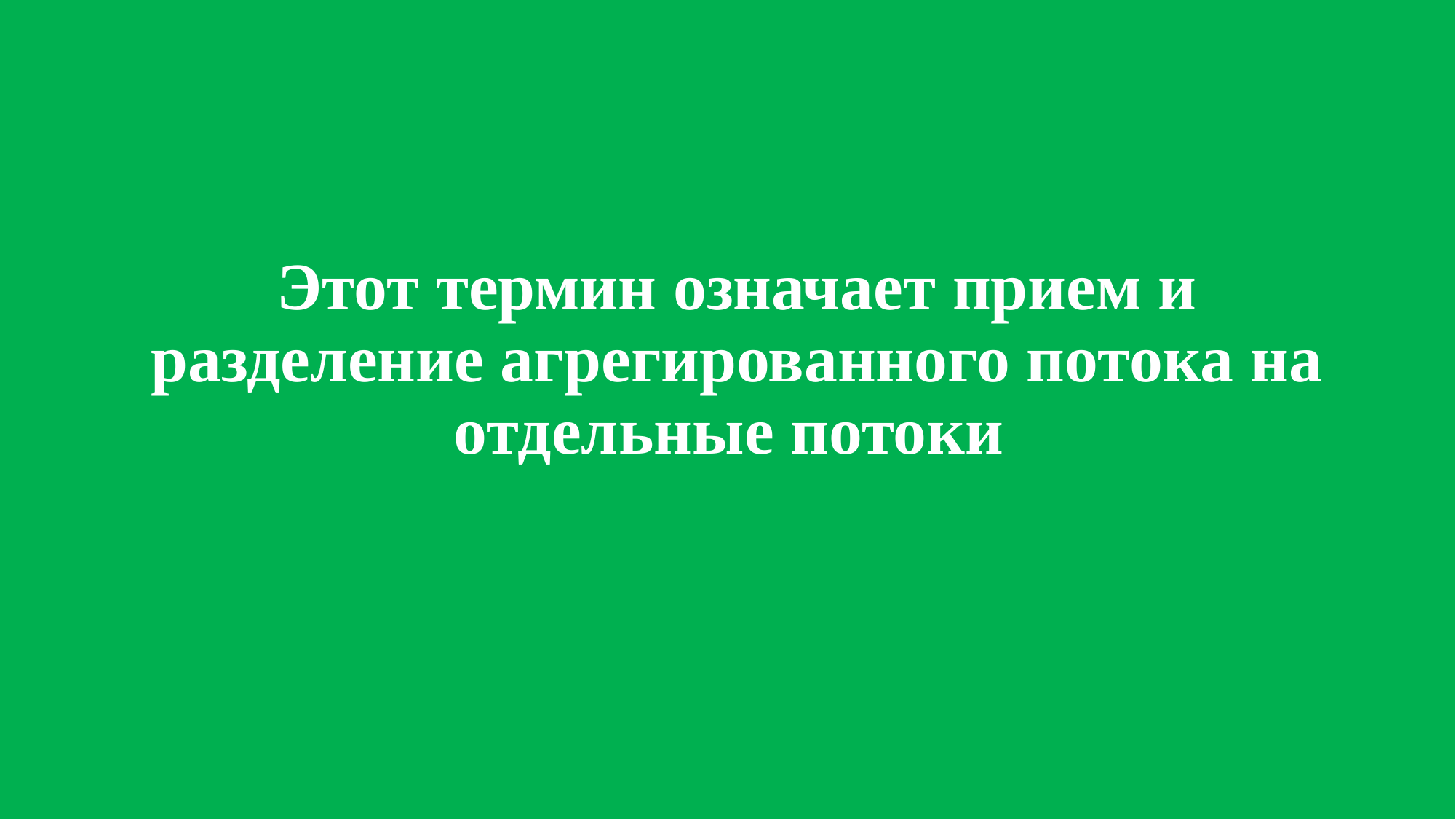

# Этот термин означает прием и разделение агрегированного потока на отдельные потоки